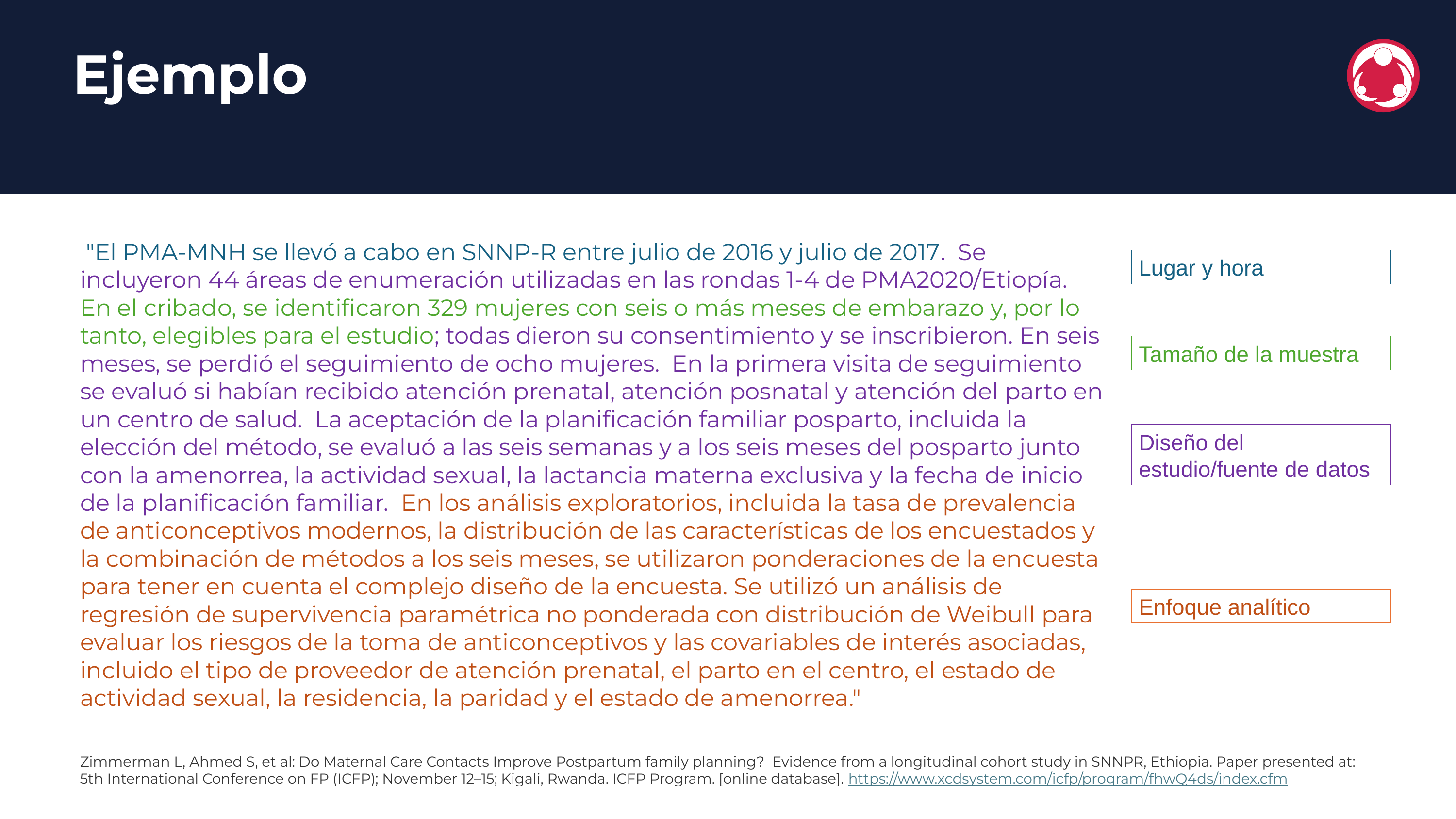

Ejemplo

 "El PMA-MNH se llevó a cabo en SNNP-R entre julio de 2016 y julio de 2017.  Se incluyeron 44 áreas de enumeración utilizadas en las rondas 1-4 de PMA2020/Etiopía.  En el cribado, se identificaron 329 mujeres con seis o más meses de embarazo y, por lo tanto, elegibles para el estudio; todas dieron su consentimiento y se inscribieron. En seis meses, se perdió el seguimiento de ocho mujeres.  En la primera visita de seguimiento se evaluó si habían recibido atención prenatal, atención posnatal y atención del parto en un centro de salud.  La aceptación de la planificación familiar posparto, incluida la elección del método, se evaluó a las seis semanas y a los seis meses del posparto junto con la amenorrea, la actividad sexual, la lactancia materna exclusiva y la fecha de inicio de la planificación familiar.  En los análisis exploratorios, incluida la tasa de prevalencia de anticonceptivos modernos, la distribución de las características de los encuestados y la combinación de métodos a los seis meses, se utilizaron ponderaciones de la encuesta para tener en cuenta el complejo diseño de la encuesta. Se utilizó un análisis de regresión de supervivencia paramétrica no ponderada con distribución de Weibull para evaluar los riesgos de la toma de anticonceptivos y las covariables de interés asociadas, incluido el tipo de proveedor de atención prenatal, el parto en el centro, el estado de actividad sexual, la residencia, la paridad y el estado de amenorrea."

Lugar y hora
Tamaño de la muestra
Diseño del estudio/fuente de datos
Enfoque analítico
Zimmerman L, Ahmed S, et al: Do Maternal Care Contacts Improve Postpartum family planning?  Evidence from a longitudinal cohort study in SNNPR, Ethiopia. Paper presented at: 5th International Conference on FP (ICFP); November 12–15; Kigali, Rwanda. ICFP Program. [online database]. https://www.xcdsystem.com/icfp/program/fhwQ4ds/index.cfm